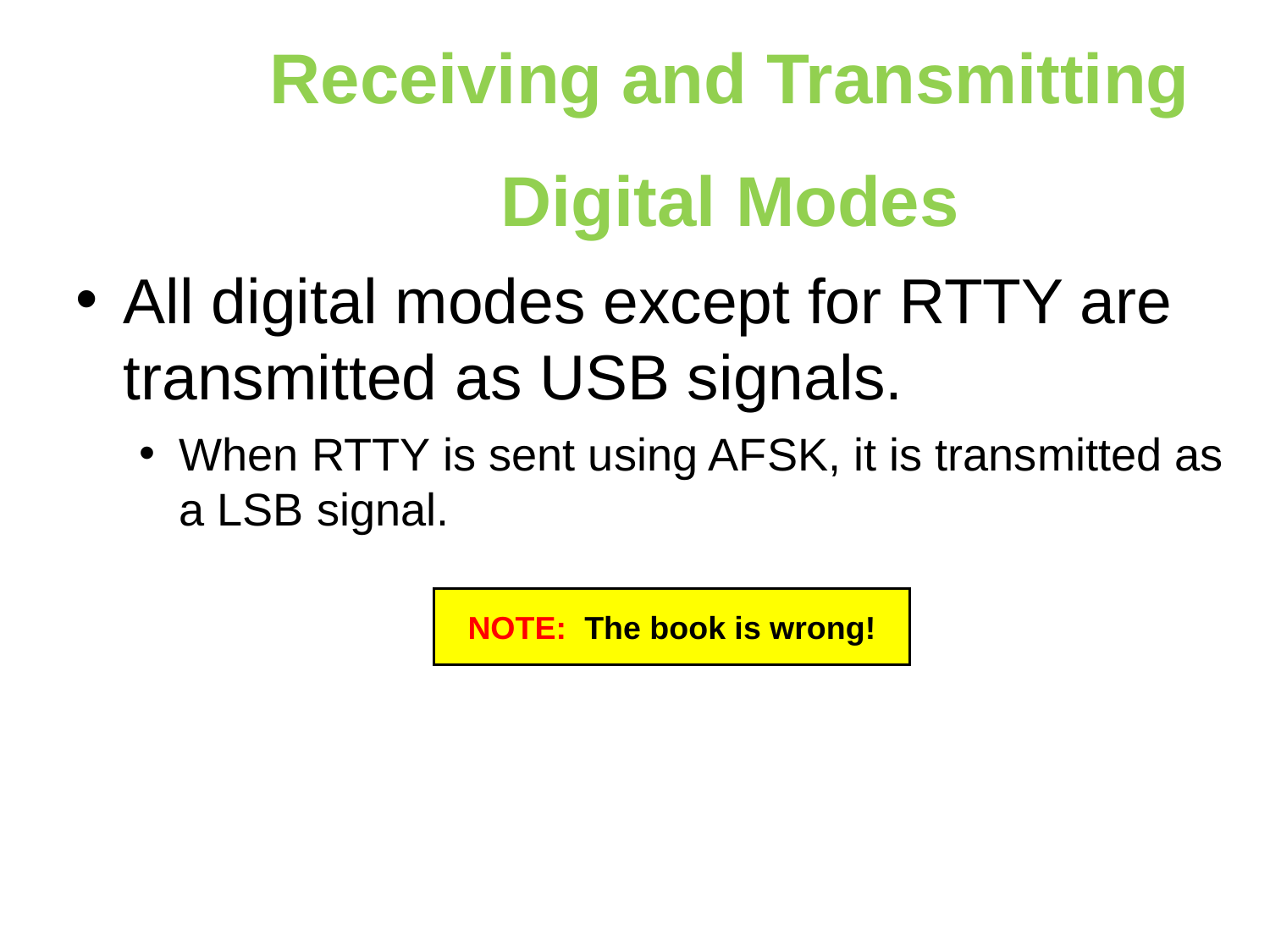

Receiving and Transmitting
Digital Modes
All digital modes except for RTTY are transmitted as USB signals.
When RTTY is sent using AFSK, it is transmitted as a LSB signal.
NOTE:  The book is wrong!